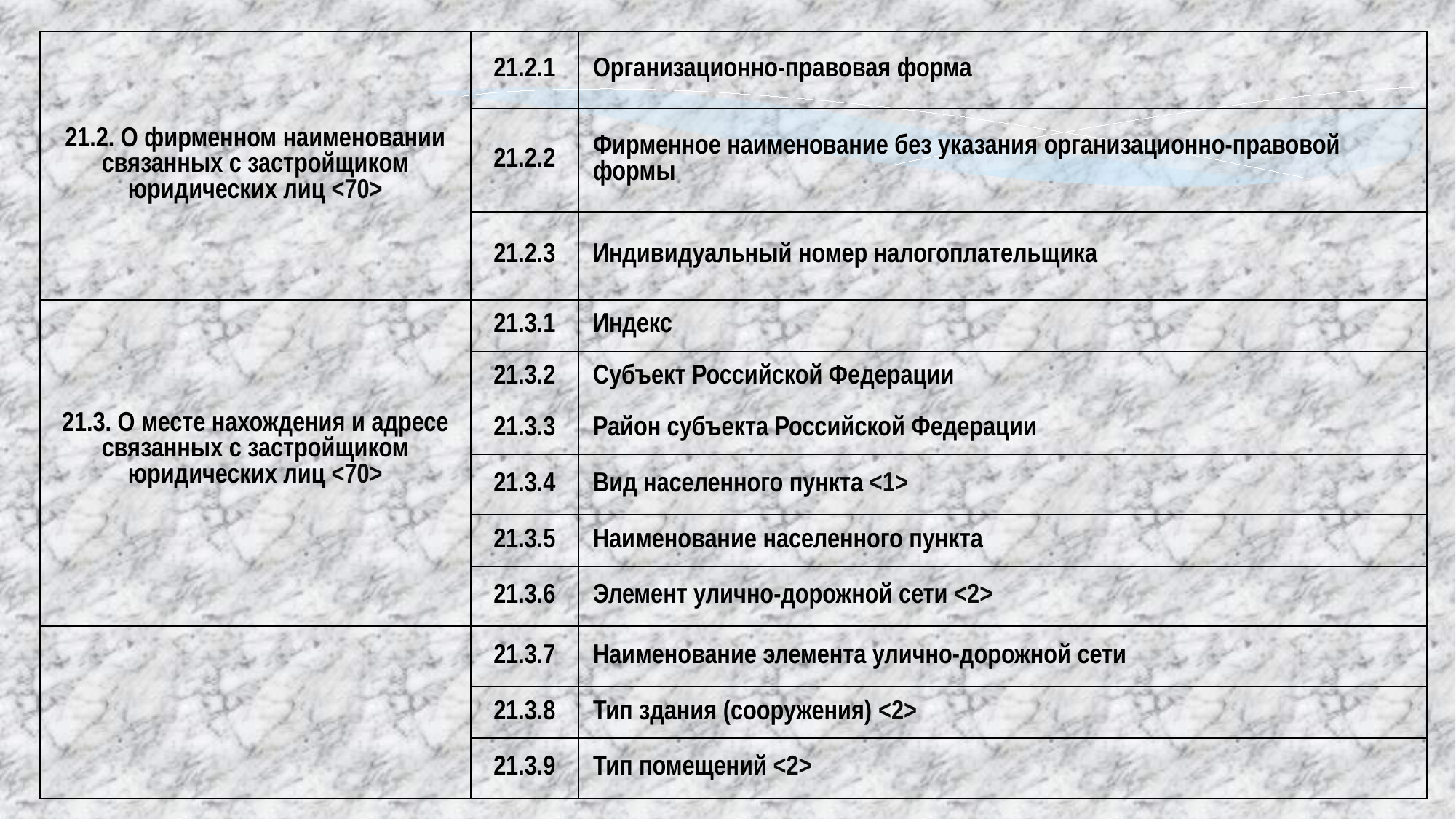

| 21.2. О фирменном наименовании связанных с застройщиком юридических лиц <70> | 21.2.1 | Организационно-правовая форма |
| --- | --- | --- |
|  | 21.2.2 | Фирменное наименование без указания организационно-правовой формы |
|  | 21.2.3 | Индивидуальный номер налогоплательщика |
| 21.3. О месте нахождения и адресе связанных с застройщиком юридических лиц <70> | 21.3.1 | Индекс |
|  | 21.3.2 | Субъект Российской Федерации |
|  | 21.3.3 | Район субъекта Российской Федерации |
|  | 21.3.4 | Вид населенного пункта <1> |
|  | 21.3.5 | Наименование населенного пункта |
|  | 21.3.6 | Элемент улично-дорожной сети <2> |
|  | 21.3.7 | Наименование элемента улично-дорожной сети |
|  | 21.3.8 | Тип здания (сооружения) <2> |
|  | 21.3.9 | Тип помещений <2> |